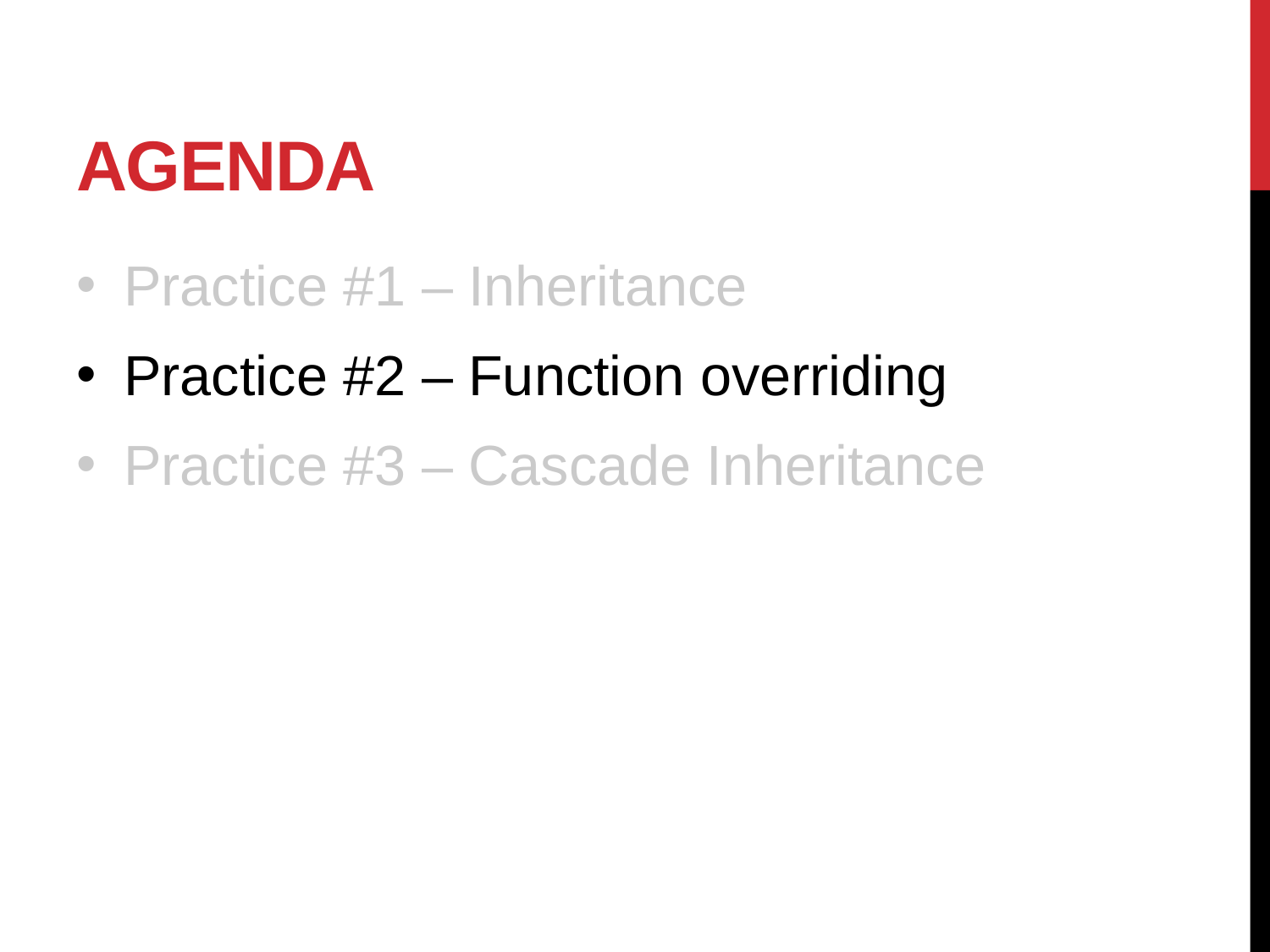

# Agenda
Practice #1 – Inheritance
Practice #2 – Function overriding
Practice #3 – Cascade Inheritance